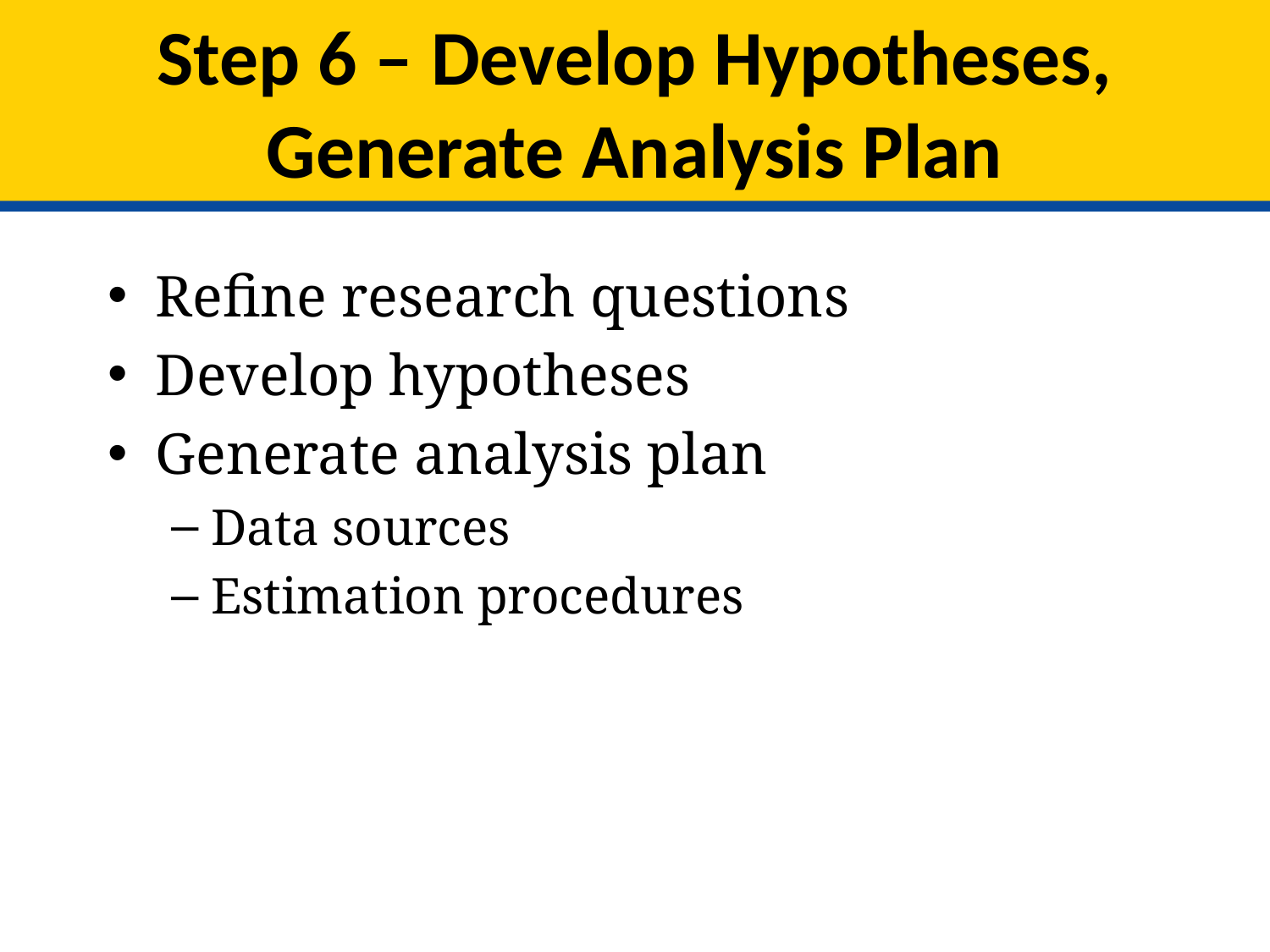

# Step 6 – Develop Hypotheses, Generate Analysis Plan
Refine research questions
Develop hypotheses
Generate analysis plan
Data sources
Estimation procedures